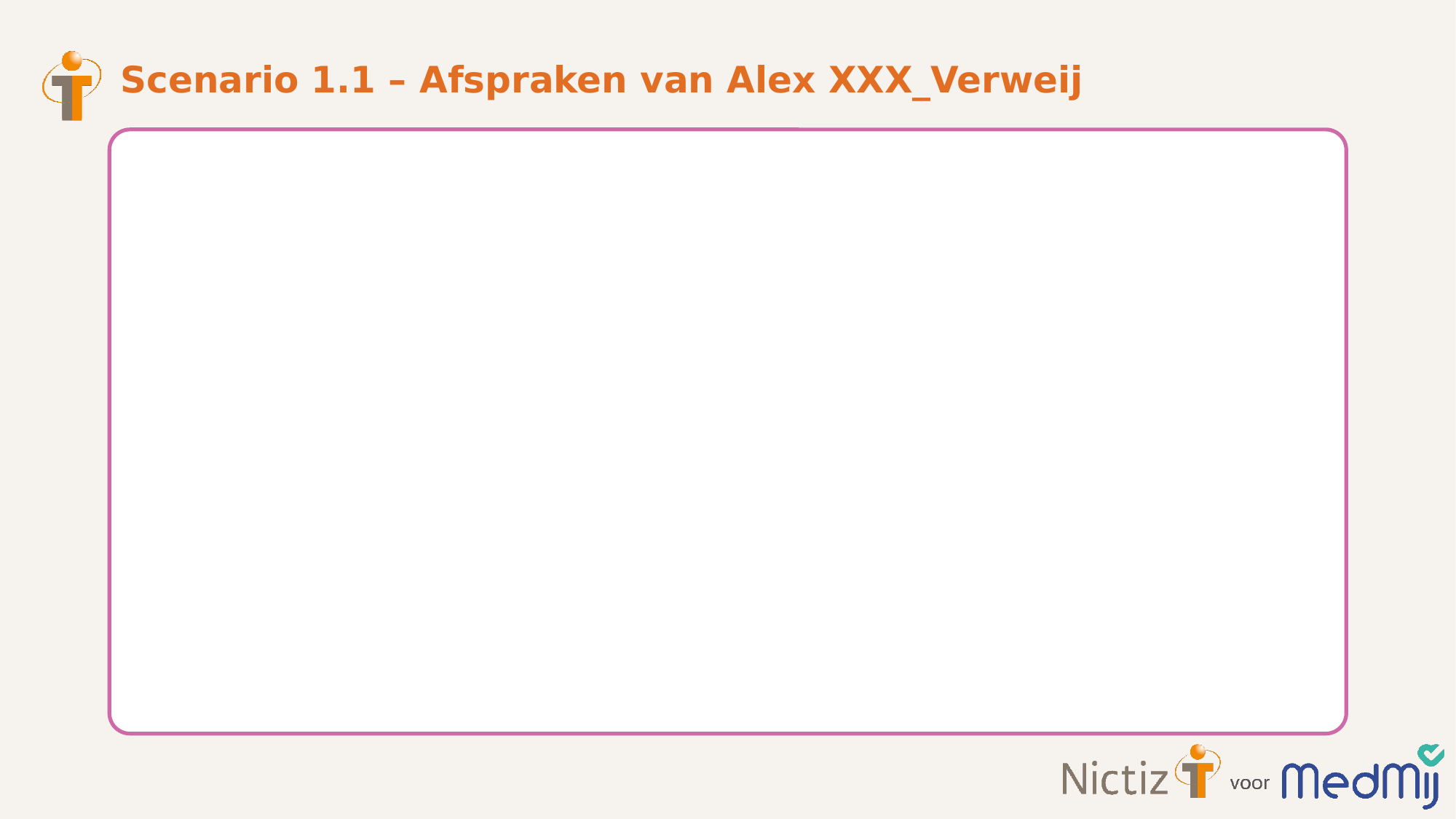

# Scenario 1.1 – Afspraken van Alex XXX_Verweij